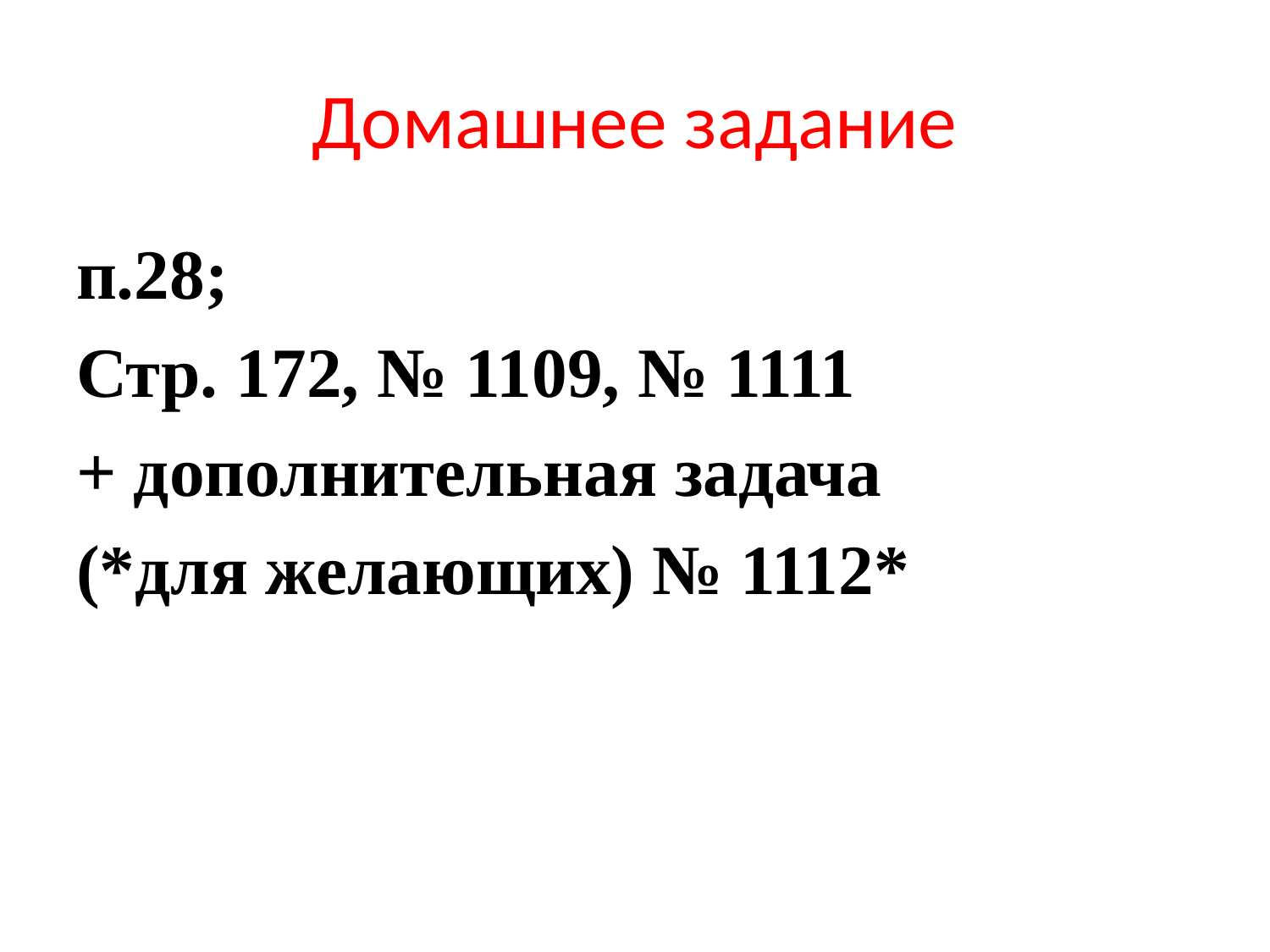

# Домашнее задание
п.28;
Стр. 172, № 1109, № 1111
+ дополнительная задача
(*для желающих) № 1112*